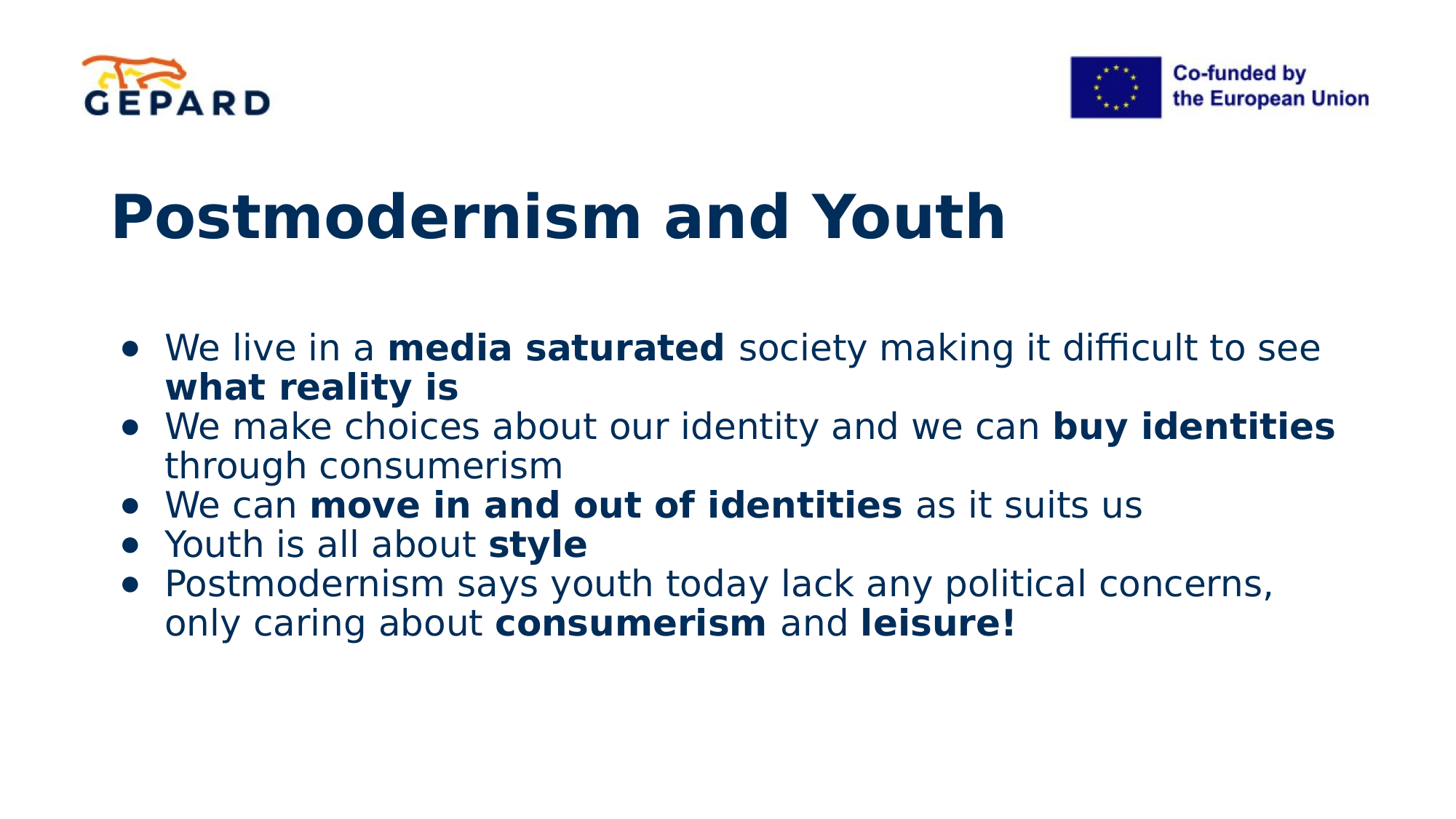

# Postmodernism and Youth
We live in a media saturated society making it difficult to see what reality is
We make choices about our identity and we can buy identities through consumerism
We can move in and out of identities as it suits us
Youth is all about style
Postmodernism says youth today lack any political concerns, only caring about consumerism and leisure!